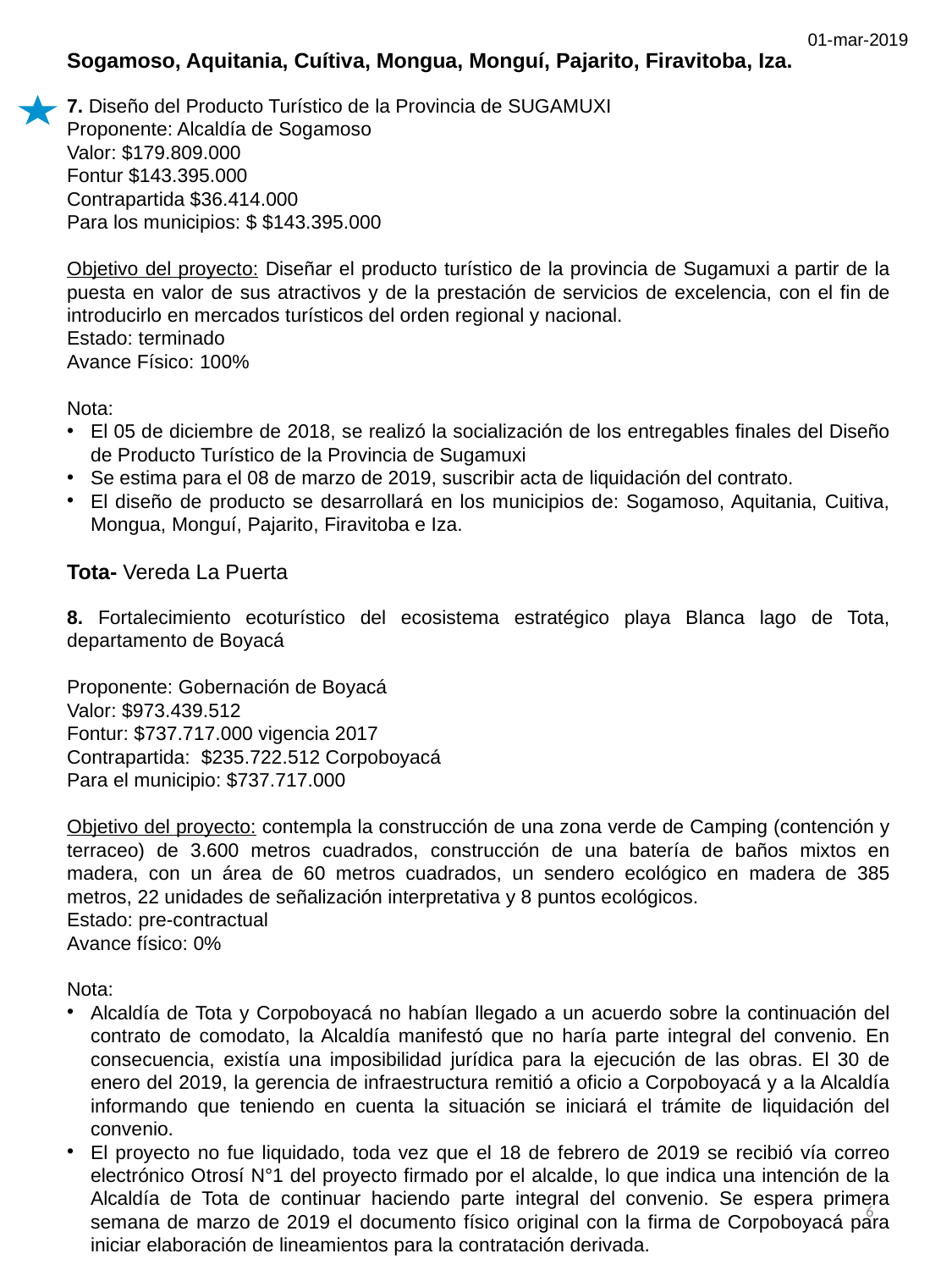

01-mar-2019
Sogamoso, Aquitania, Cuítiva, Mongua, Monguí, Pajarito, Firavitoba, Iza.

7. Diseño del Producto Turístico de la Provincia de SUGAMUXI
Proponente: Alcaldía de Sogamoso
Valor: $179.809.000
Fontur $143.395.000
Contrapartida $36.414.000
Para los municipios: $ $143.395.000

Objetivo del proyecto: Diseñar el producto turístico de la provincia de Sugamuxi a partir de la puesta en valor de sus atractivos y de la prestación de servicios de excelencia, con el fin de introducirlo en mercados turísticos del orden regional y nacional.
Estado: terminado
Avance Físico: 100%

Nota:
El 05 de diciembre de 2018, se realizó la socialización de los entregables finales del Diseño de Producto Turístico de la Provincia de Sugamuxi
Se estima para el 08 de marzo de 2019, suscribir acta de liquidación del contrato.
El diseño de producto se desarrollará en los municipios de: Sogamoso, Aquitania, Cuitiva, Mongua, Monguí, Pajarito, Firavitoba e Iza.

Tota- Vereda La Puerta

8. Fortalecimiento ecoturístico del ecosistema estratégico playa Blanca lago de Tota, departamento de Boyacá

Proponente: Gobernación de Boyacá
Valor: $973.439.512
Fontur: $737.717.000 vigencia 2017
Contrapartida:  $235.722.512 Corpoboyacá
Para el municipio: $737.717.000

Objetivo del proyecto: contempla la construcción de una zona verde de Camping (contención y terraceo) de 3.600 metros cuadrados, construcción de una batería de baños mixtos en madera, con un área de 60 metros cuadrados, un sendero ecológico en madera de 385 metros, 22 unidades de señalización interpretativa y 8 puntos ecológicos.
Estado: pre-contractual
Avance físico: 0%

Nota:
Alcaldía de Tota y Corpoboyacá no habían llegado a un acuerdo sobre la continuación del contrato de comodato, la Alcaldía manifestó que no haría parte integral del convenio. En consecuencia, existía una imposibilidad jurídica para la ejecución de las obras. El 30 de enero del 2019, la gerencia de infraestructura remitió a oficio a Corpoboyacá y a la Alcaldía informando que teniendo en cuenta la situación se iniciará el trámite de liquidación del convenio.
El proyecto no fue liquidado, toda vez que el 18 de febrero de 2019 se recibió vía correo electrónico Otrosí N°1 del proyecto firmado por el alcalde, lo que indica una intención de la Alcaldía de Tota de continuar haciendo parte integral del convenio. Se espera primera semana de marzo de 2019 el documento físico original con la firma de Corpoboyacá para iniciar elaboración de lineamientos para la contratación derivada.

6